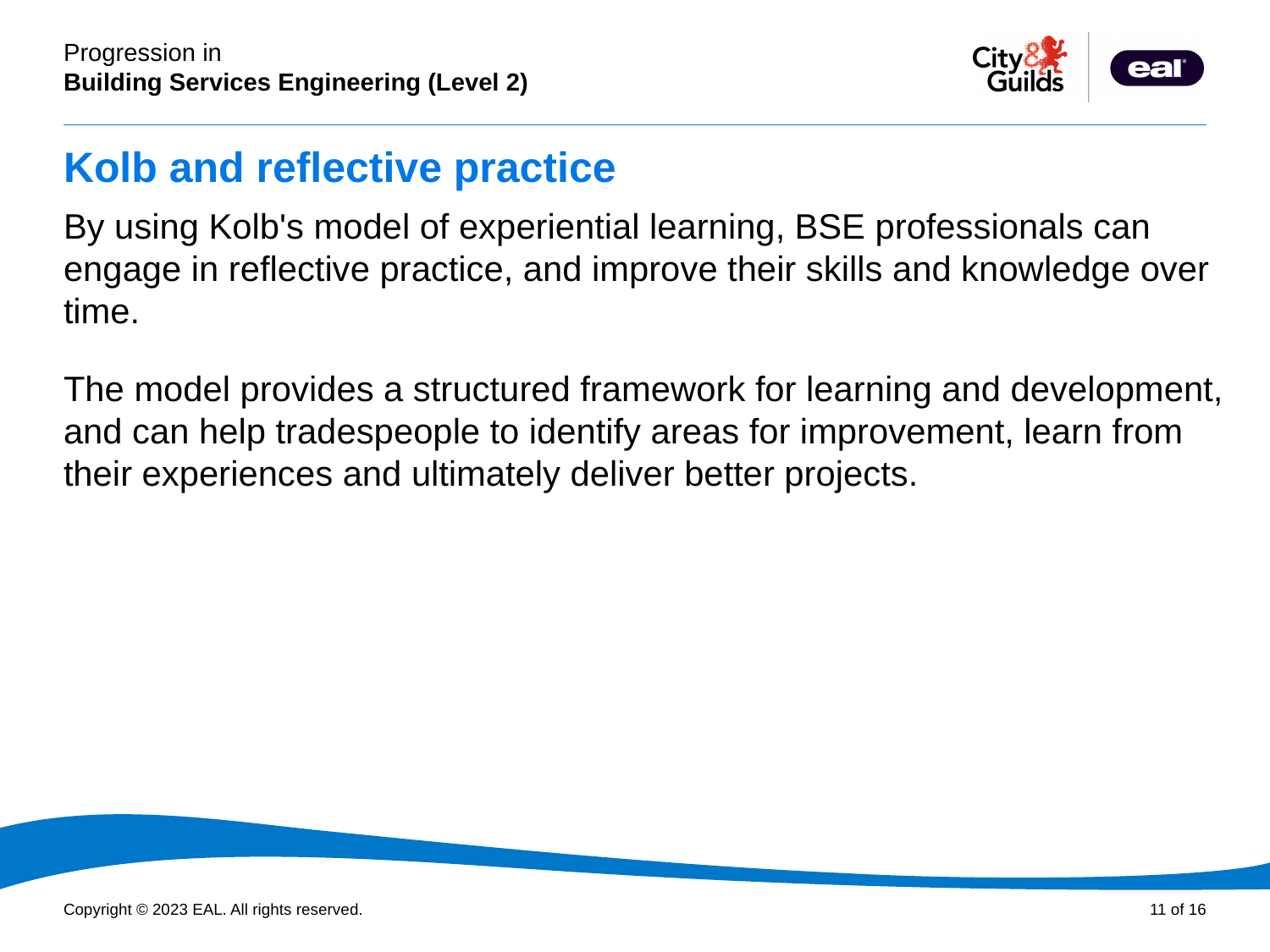

By using Kolb's model of experiential learning, BSE professionals can engage in reflective practice, and improve their skills and knowledge over time.
The model provides a structured framework for learning and development, and can help tradespeople to identify areas for improvement, learn from their experiences and ultimately deliver better projects.
# Kolb and reflective practice